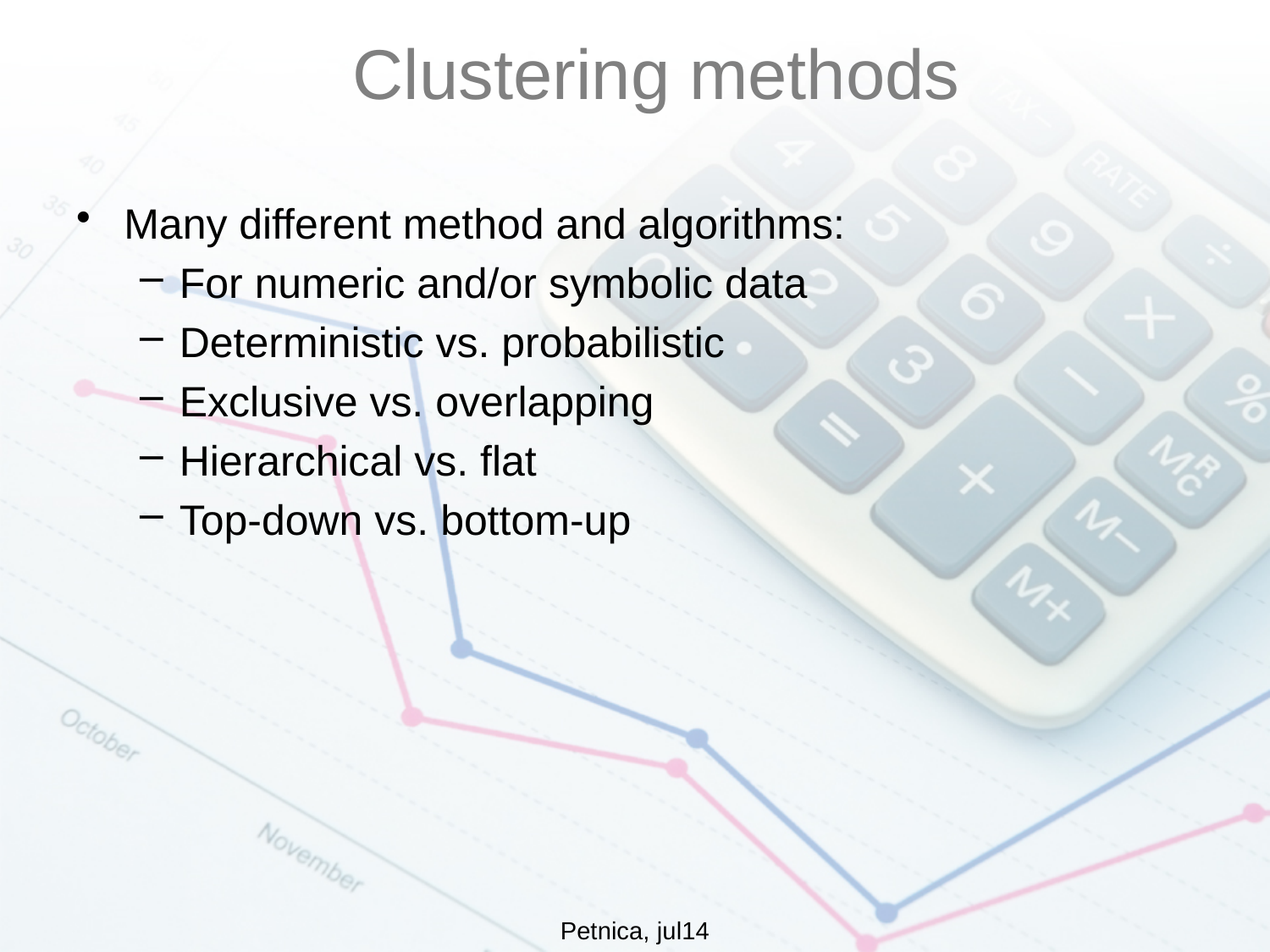

#
Clustering methods
Many different method and algorithms:
For numeric and/or symbolic data
Deterministic vs. probabilistic
Exclusive vs. overlapping
Hierarchical vs. flat
Top-down vs. bottom-up
Petnica, jul14